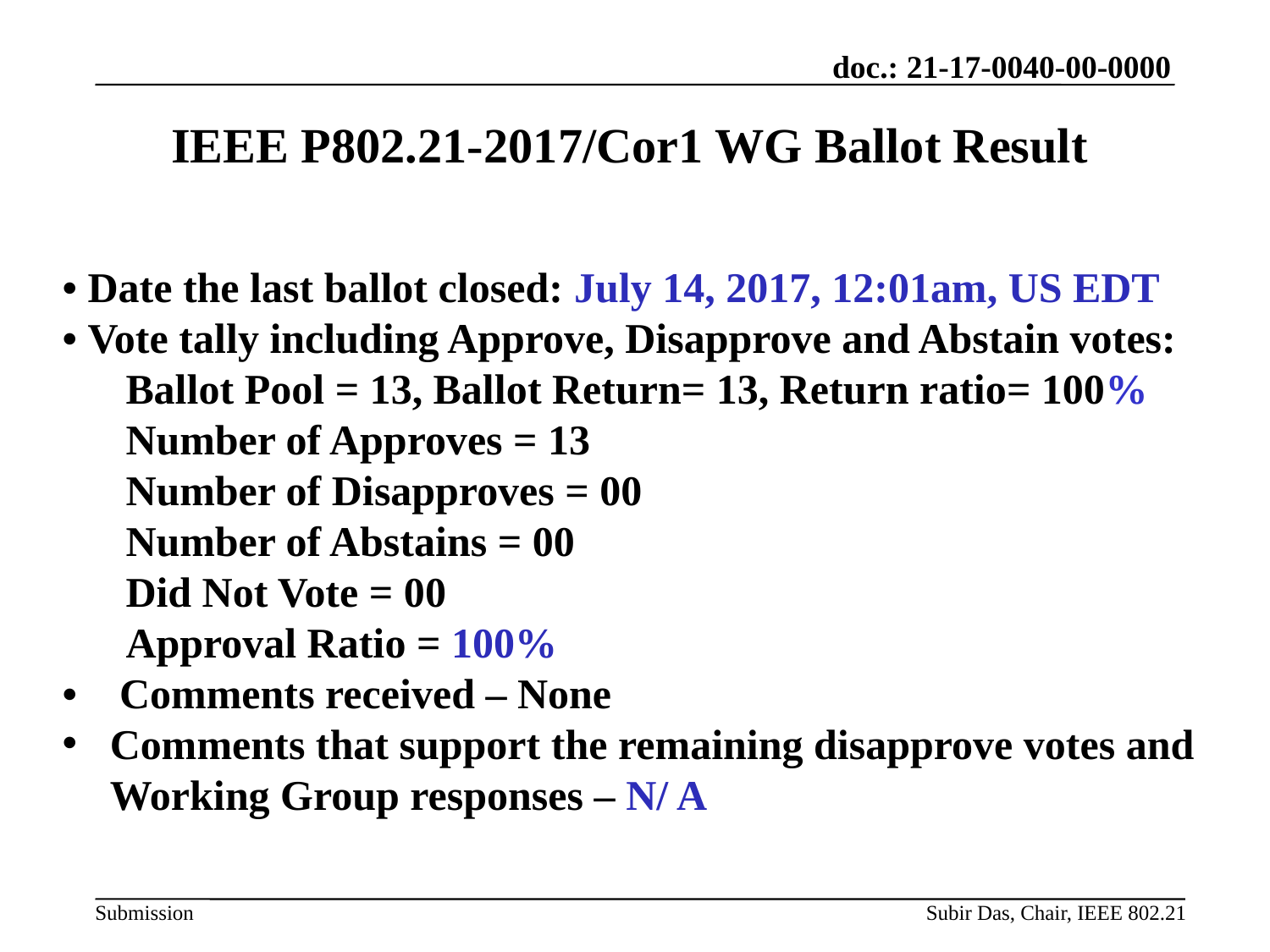

# IEEE P802.21-2017/Cor1 WG Ballot Result
• Date the last ballot closed: July 14, 2017, 12:01am, US EDT
• Vote tally including Approve, Disapprove and Abstain votes:
Ballot Pool = 13, Ballot Return= 13, Return ratio= 100%
Number of Approves = 13
Number of Disapproves = 00
Number of Abstains = 00
Did Not Vote = 00
Approval Ratio = 100%
•    Comments received – None
Comments that support the remaining disapprove votes and Working Group responses – N/ A
Subir Das, Chair, IEEE 802.21